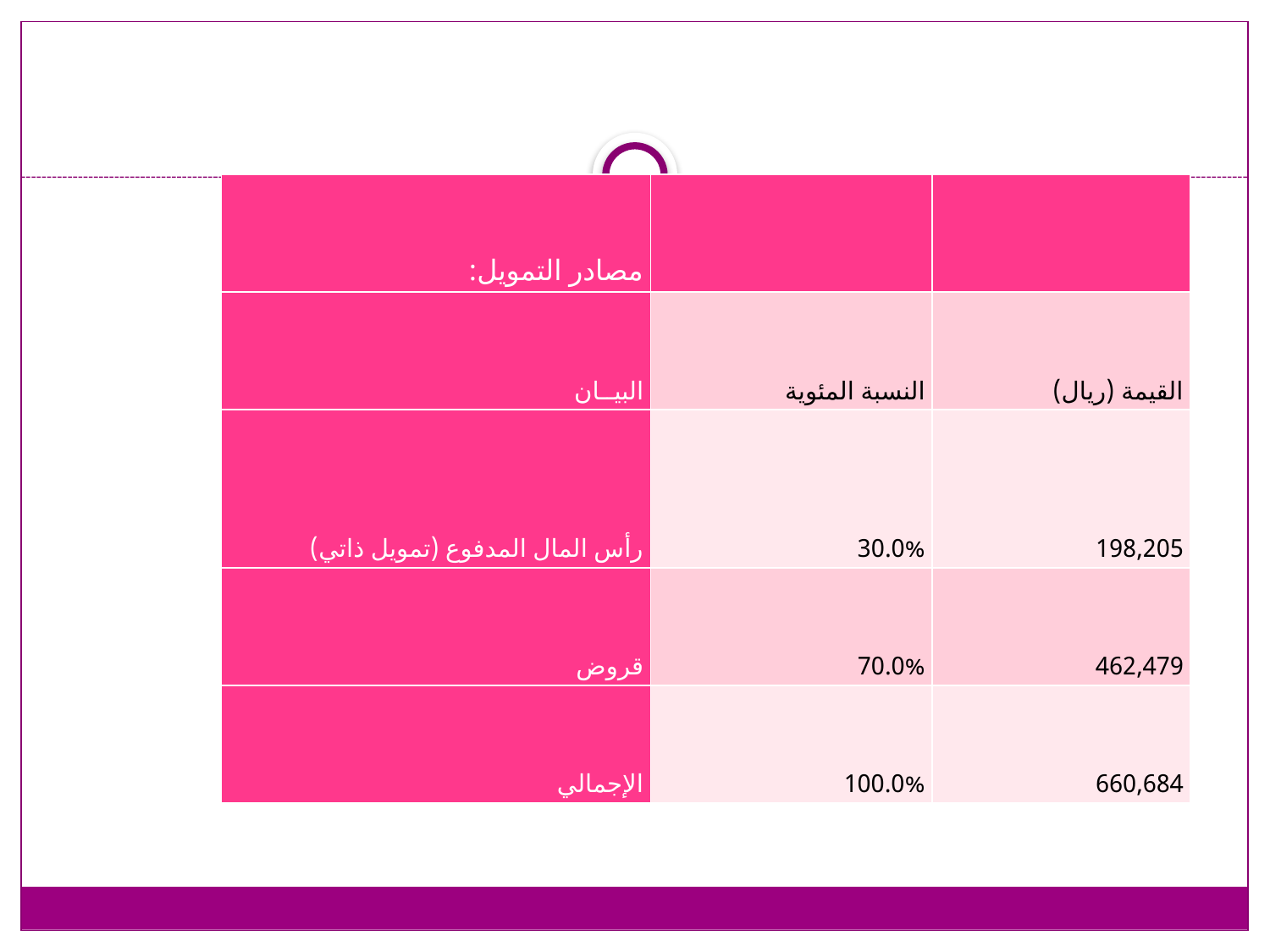

| مصادر التمويل: |  |  |
| --- | --- | --- |
| البيــان | النسبة المئوية | القيمة (ريال) |
| رأس المال المدفوع (تمويل ذاتي) | 30.0% | 198,205 |
| قروض | 70.0% | 462,479 |
| الإجمالي | 100.0% | 660,684 |